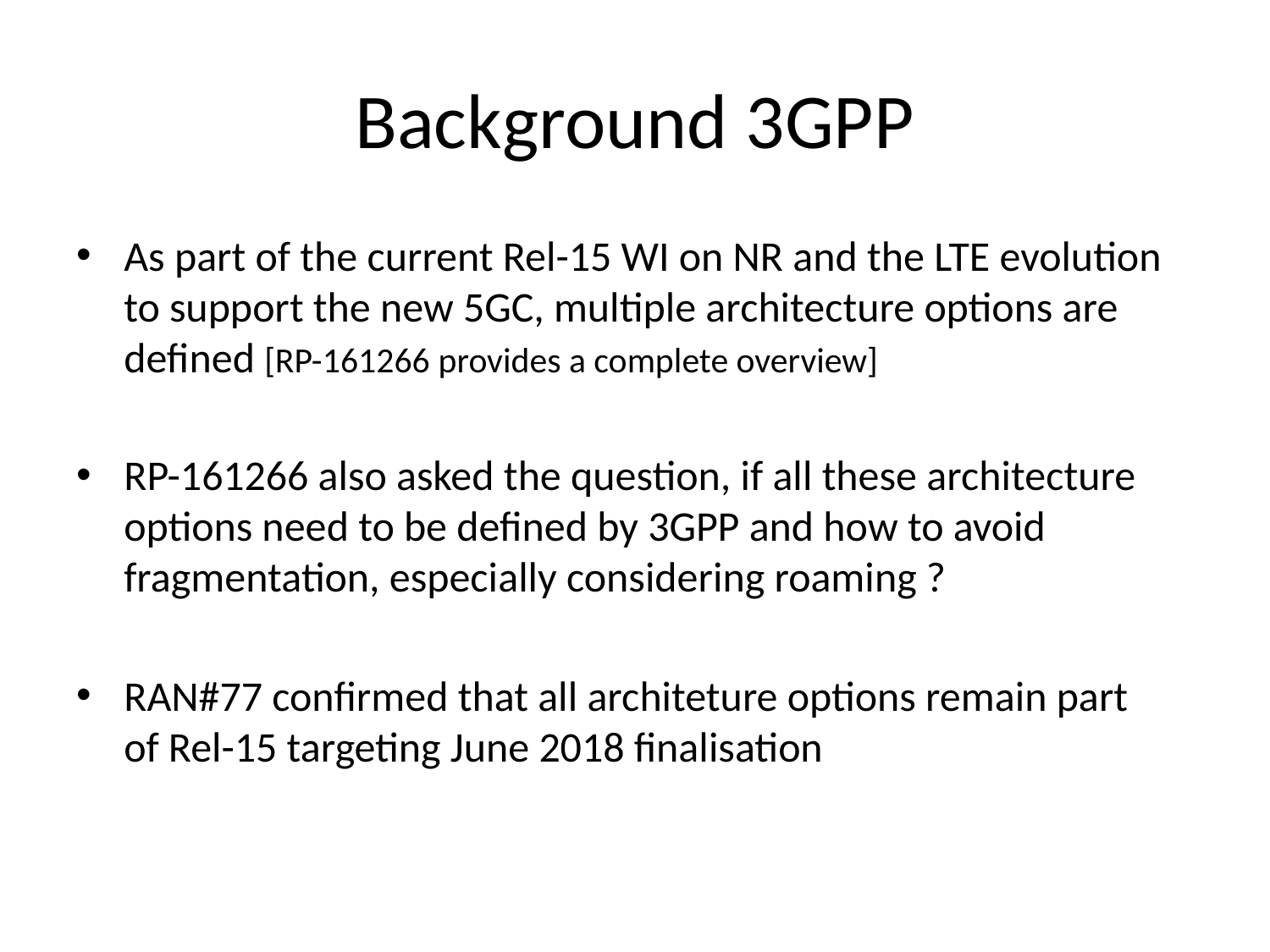

# Background 3GPP
As part of the current Rel-15 WI on NR and the LTE evolution to support the new 5GC, multiple architecture options are defined [RP-161266 provides a complete overview]

RP-161266 also asked the question, if all these architecture options need to be defined by 3GPP and how to avoid fragmentation, especially considering roaming ?

RAN#77 confirmed that all architeture options remain part
of Rel-15 targeting June 2018 finalisation